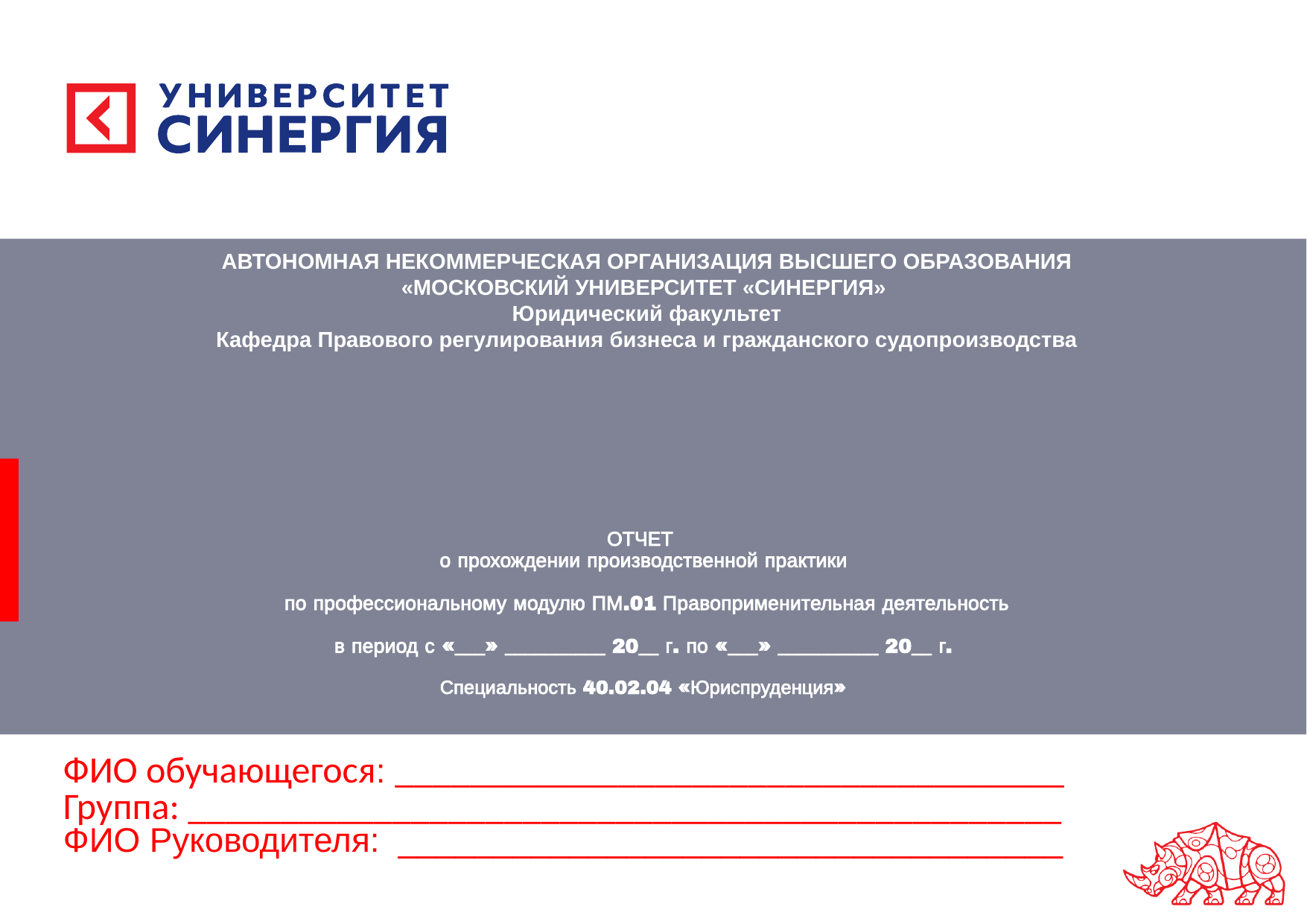

АВТОНОМНАЯ НЕКОММЕРЧЕСКАЯ ОРГАНИЗАЦИЯ ВЫСШЕГО ОБРАЗОВАНИЯ
«МОСКОВСКИЙ УНИВЕРСИТЕТ «СИНЕРГИЯ»
Юридический факультет
Кафедра Правового регулирования бизнеса и гражданского судопроизводства
# ОТЧЕТ о прохождении производственной практики по профессиональному модулю ПМ.01 Правоприменительная деятельность в период с «___» __________ 20__ г. по «___» __________ 20__ г. Специальность 40.02.04 «Юриспруденция»

ФИО обучающегося: ____________________________________
Группа: _______________________________________________
ФИО Руководителя:  ___________________________________